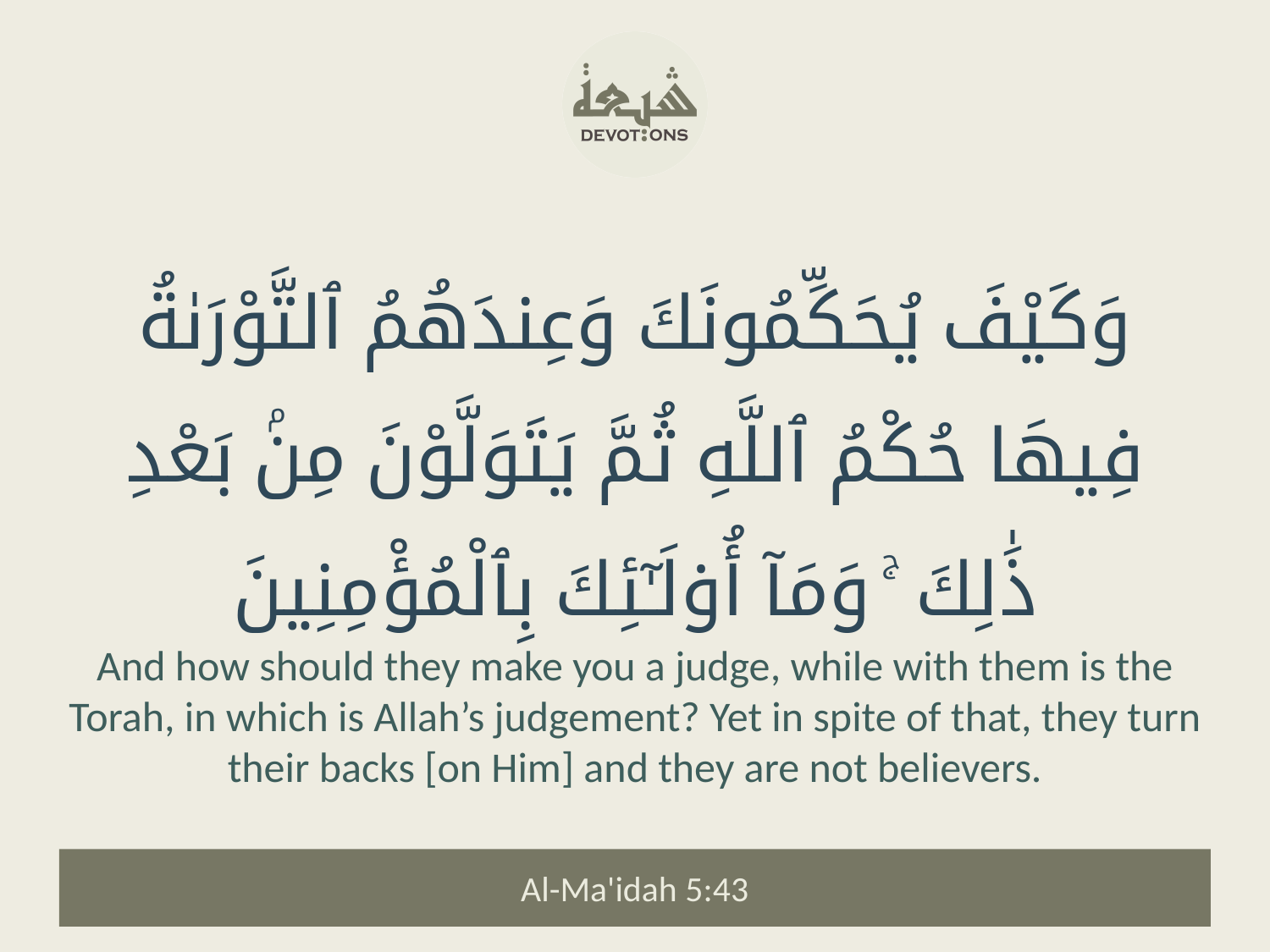

وَكَيْفَ يُحَكِّمُونَكَ وَعِندَهُمُ ٱلتَّوْرَىٰةُ فِيهَا حُكْمُ ٱللَّهِ ثُمَّ يَتَوَلَّوْنَ مِنۢ بَعْدِ ذَٰلِكَ ۚ وَمَآ أُو۟لَـٰٓئِكَ بِٱلْمُؤْمِنِينَ
And how should they make you a judge, while with them is the Torah, in which is Allah’s judgement? Yet in spite of that, they turn their backs [on Him] and they are not believers.
Al-Ma'idah 5:43